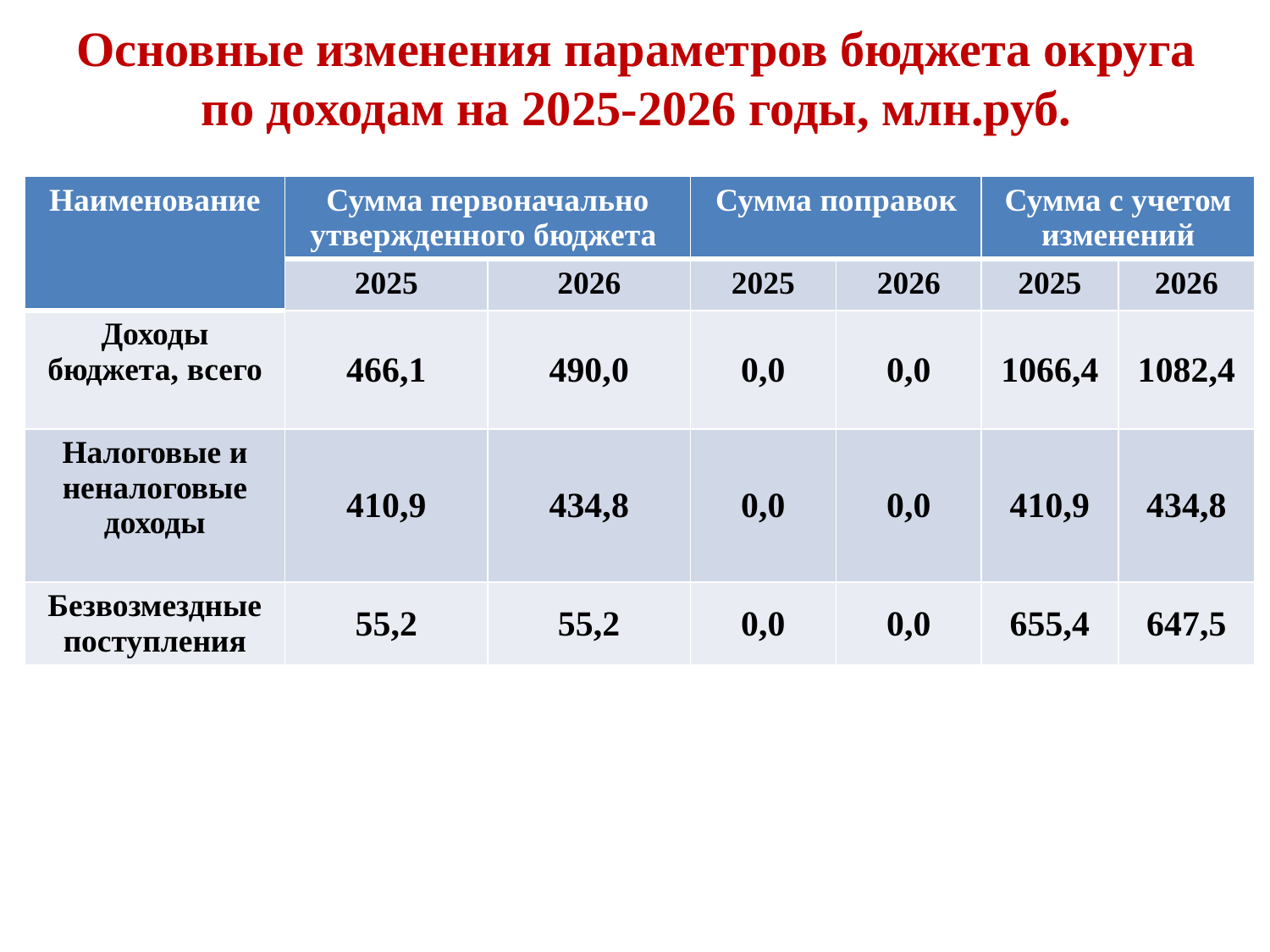

# Основные изменения параметров бюджета округа по доходам на 2025-2026 годы, млн.руб.
| Наименование | Сумма первоначально утвержденного бюджета |  | Сумма поправок |  | Сумма с учетом изменений |  |
| --- | --- | --- | --- | --- | --- | --- |
|  | 2025 | 2026 | 2025 | 2026 | 2025 | 2026 |
| Доходы бюджета, всего | 466,1 | 490,0 | 0,0 | 0,0 | 1066,4 | 1082,4 |
| Налоговые и неналоговые доходы | 410,9 | 434,8 | 0,0 | 0,0 | 410,9 | 434,8 |
| Безвозмездные поступления | 55,2 | 55,2 | 0,0 | 0,0 | 655,4 | 647,5 |